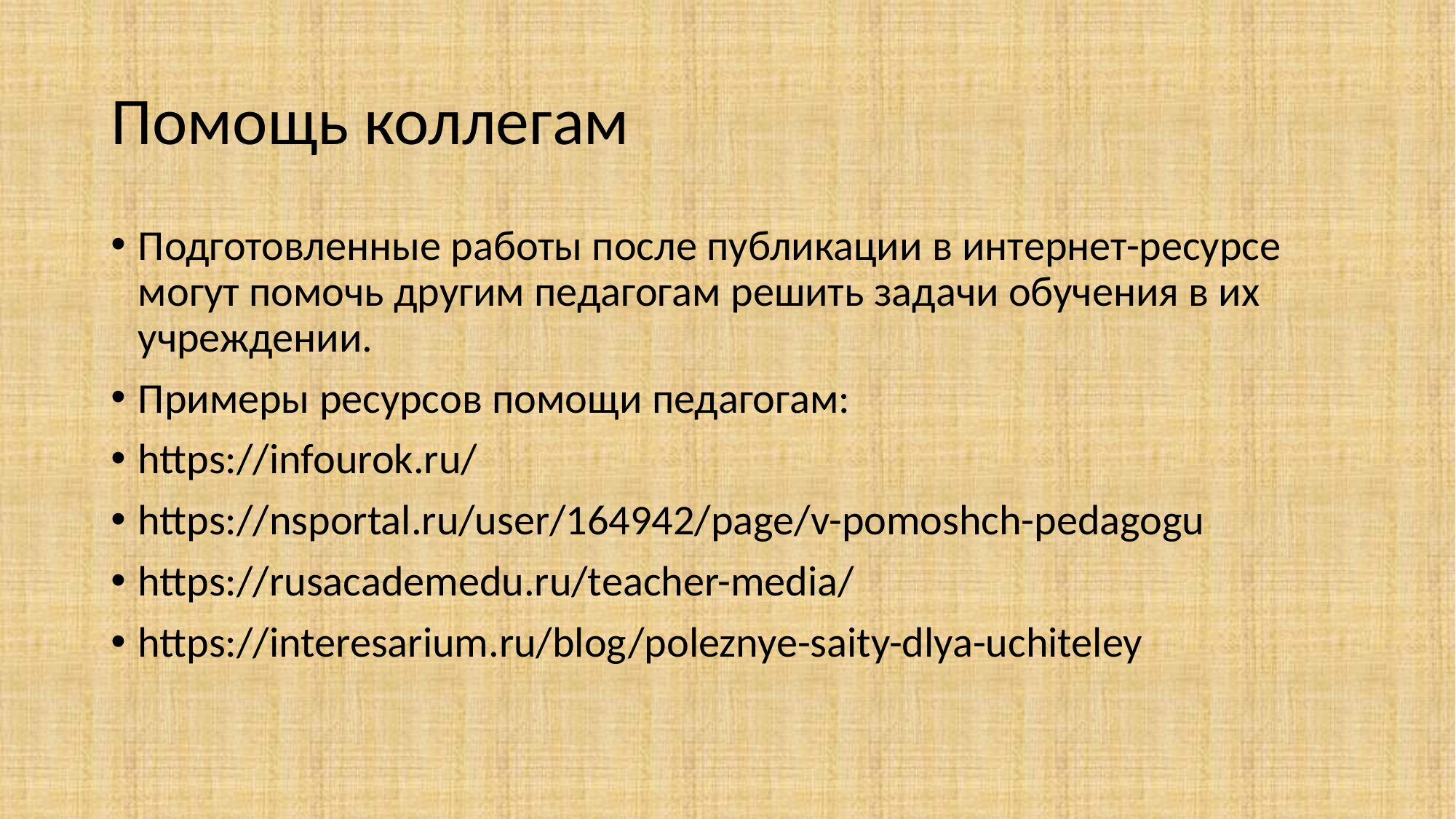

# Помощь коллегам
Подготовленные работы после публикации в интернет-ресурсе могут помочь другим педагогам решить задачи обучения в их учреждении.
Примеры ресурсов помощи педагогам:
https://infourok.ru/
https://nsportal.ru/user/164942/page/v-pomoshch-pedagogu
https://rusacademedu.ru/teacher-media/
https://interesarium.ru/blog/poleznye-saity-dlya-uchiteley